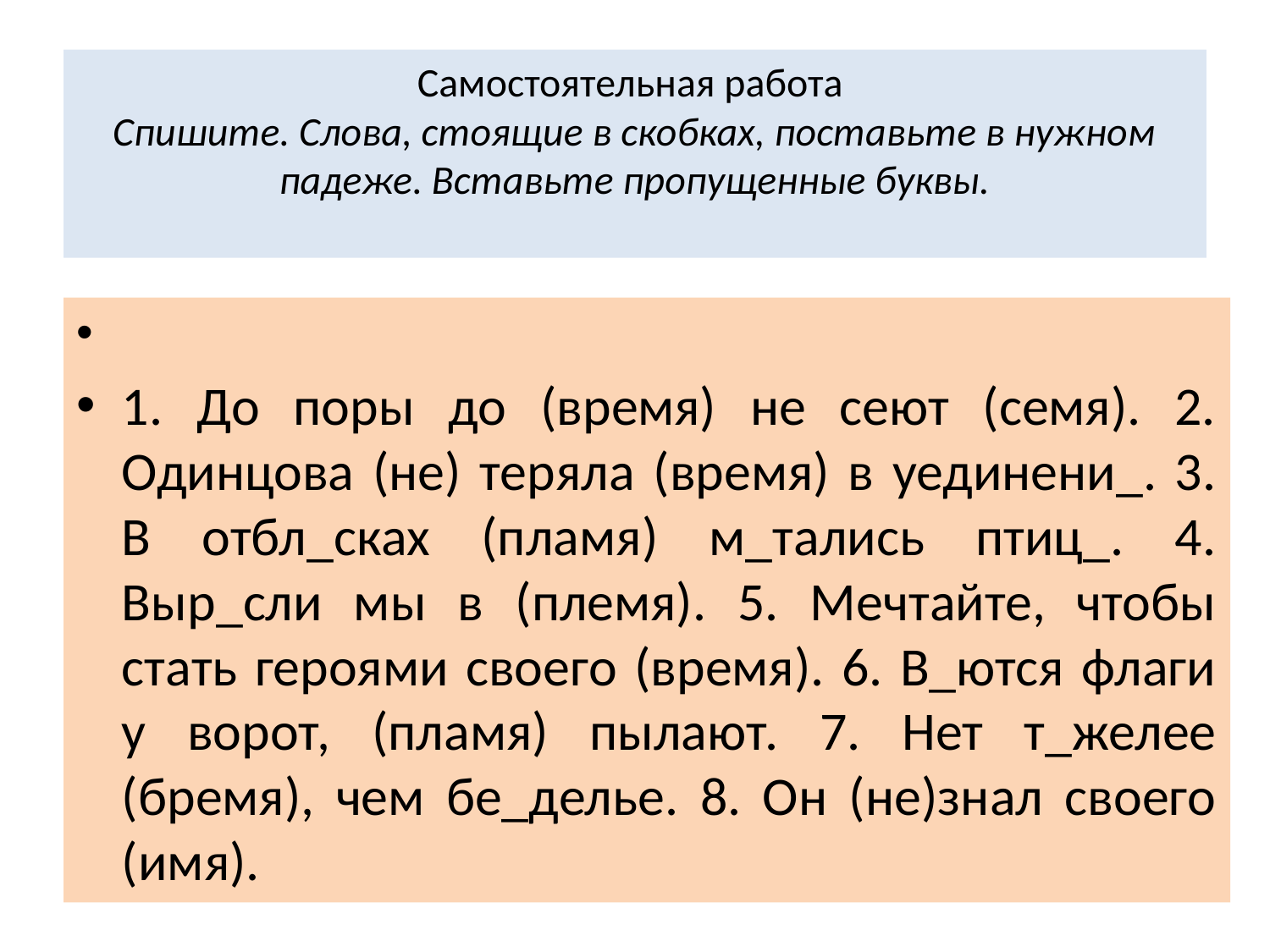

# Самостоятельная работа Спишите. Слова, стоящие в скобках, поставьте в нужном падеже. Вставьте пропущенные буквы.

1. До поры до (время) не сеют (семя). 2. Одинцова (не) теряла (время) в уединени_. 3. В отбл_сках (пламя) м_тались птиц_. 4. Выр_сли мы в (племя). 5. Мечтайте, чтобы стать героями своего (время). 6. В_ются флаги у ворот, (пламя) пылают. 7. Нет т_желее (бремя), чем бе_делье. 8. Он (не)знал своего (имя).